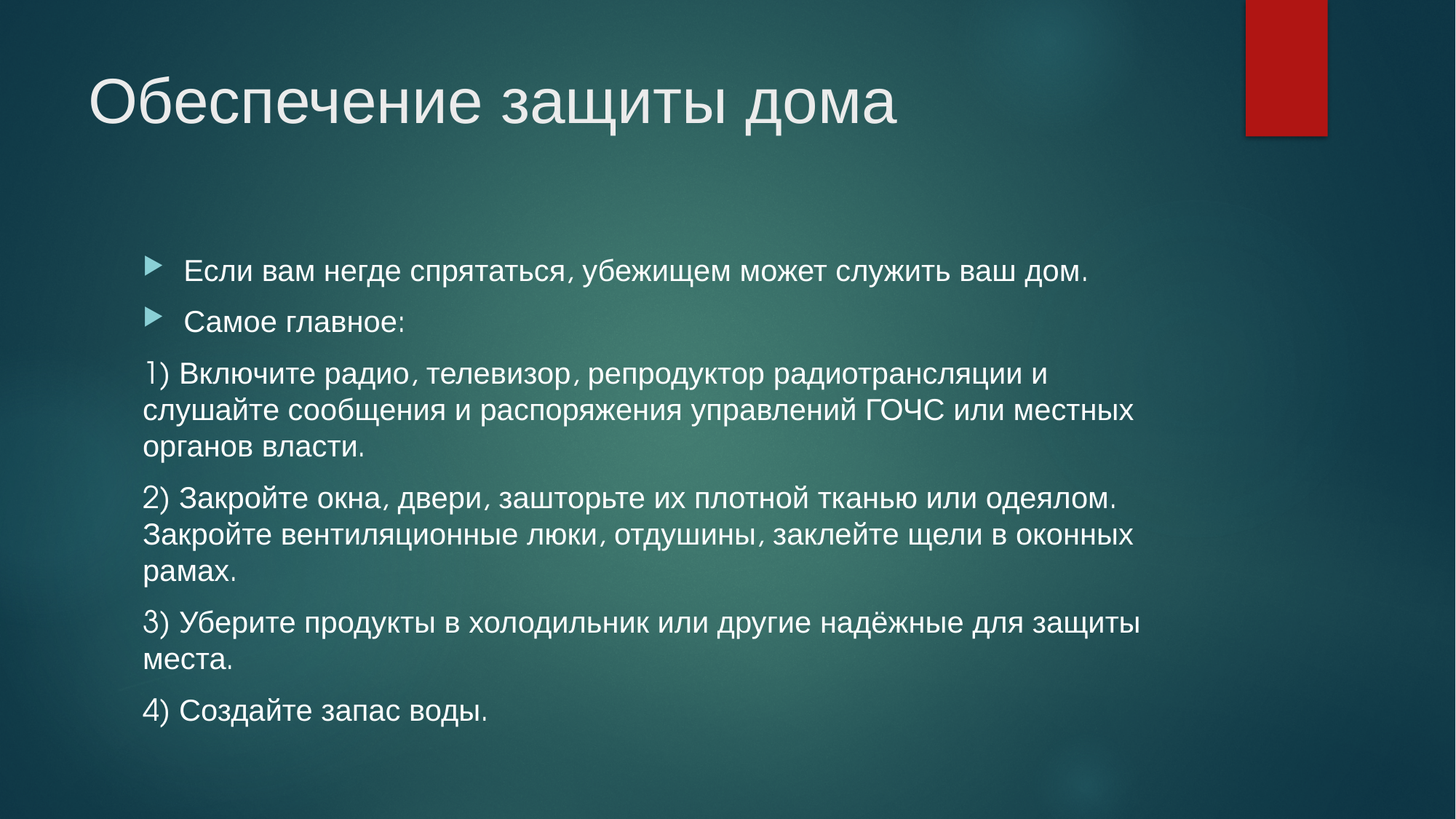

# Обеспечение защиты дома
Если вам негде спрятаться, убежищем может служить ваш дом.
Самое главное:
1) Включите радио, телевизор, репродуктор радиотрансляции и слушайте сообщения и распоряжения управлений ГОЧС или местных органов власти.
2) Закройте окна, двери, зашторьте их плотной тканью или одеялом. Закройте вентиляционные люки, отдушины, заклейте щели в оконных рамах.
3) Уберите продукты в холодильник или другие надёжные для защиты места.
4) Создайте запас воды.